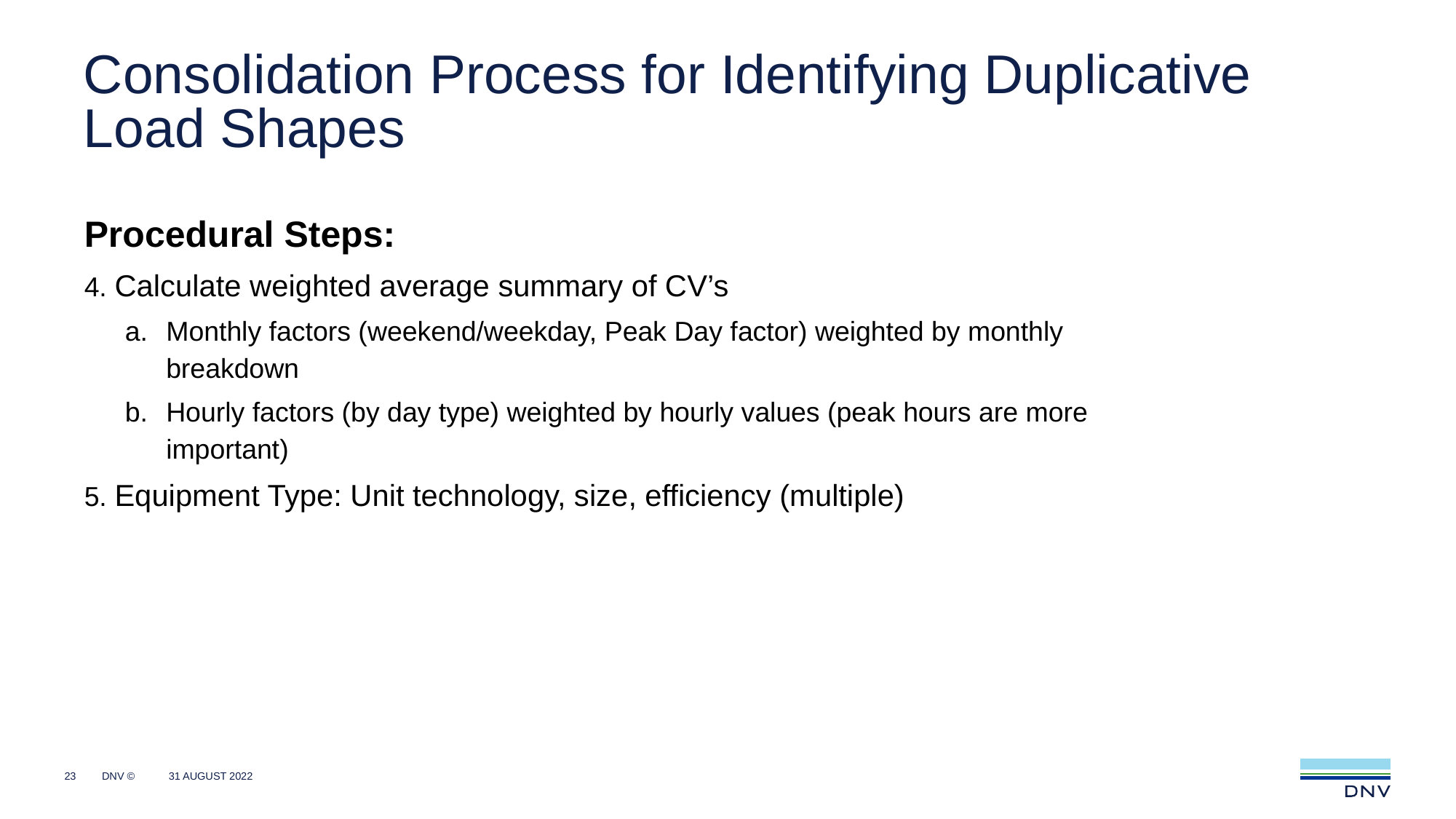

# Consolidation Process for Identifying Duplicative Load Shapes
Procedural Steps:
4. Calculate weighted average summary of CV’s
Monthly factors (weekend/weekday, Peak Day factor) weighted by monthly breakdown
Hourly factors (by day type) weighted by hourly values (peak hours are more important)
5. Equipment Type: Unit technology, size, efficiency (multiple)

23